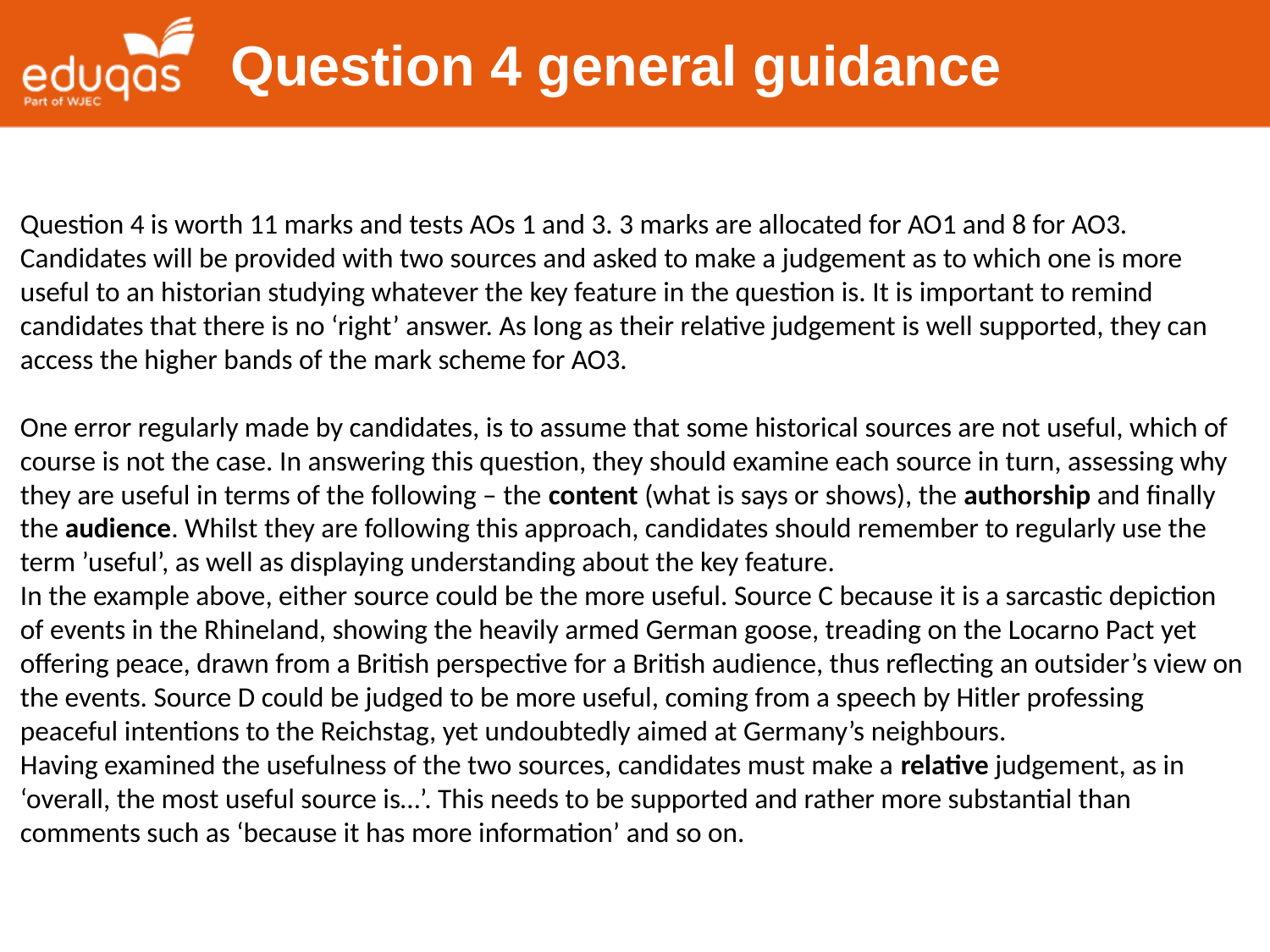

# Question 4 general guidance
Question 4 is worth 11 marks and tests AOs 1 and 3. 3 marks are allocated for AO1 and 8 for AO3. Candidates will be provided with two sources and asked to make a judgement as to which one is more useful to an historian studying whatever the key feature in the question is. It is important to remind candidates that there is no ‘right’ answer. As long as their relative judgement is well supported, they can access the higher bands of the mark scheme for AO3.

One error regularly made by candidates, is to assume that some historical sources are not useful, which of course is not the case. In answering this question, they should examine each source in turn, assessing why they are useful in terms of the following – the content (what is says or shows), the authorship and finally the audience. Whilst they are following this approach, candidates should remember to regularly use the term ’useful’, as well as displaying understanding about the key feature.
In the example above, either source could be the more useful. Source C because it is a sarcastic depiction of events in the Rhineland, showing the heavily armed German goose, treading on the Locarno Pact yet offering peace, drawn from a British perspective for a British audience, thus reflecting an outsider’s view on the events. Source D could be judged to be more useful, coming from a speech by Hitler professing peaceful intentions to the Reichstag, yet undoubtedly aimed at Germany’s neighbours.
Having examined the usefulness of the two sources, candidates must make a relative judgement, as in ‘overall, the most useful source is…’. This needs to be supported and rather more substantial than comments such as ‘because it has more information’ and so on.